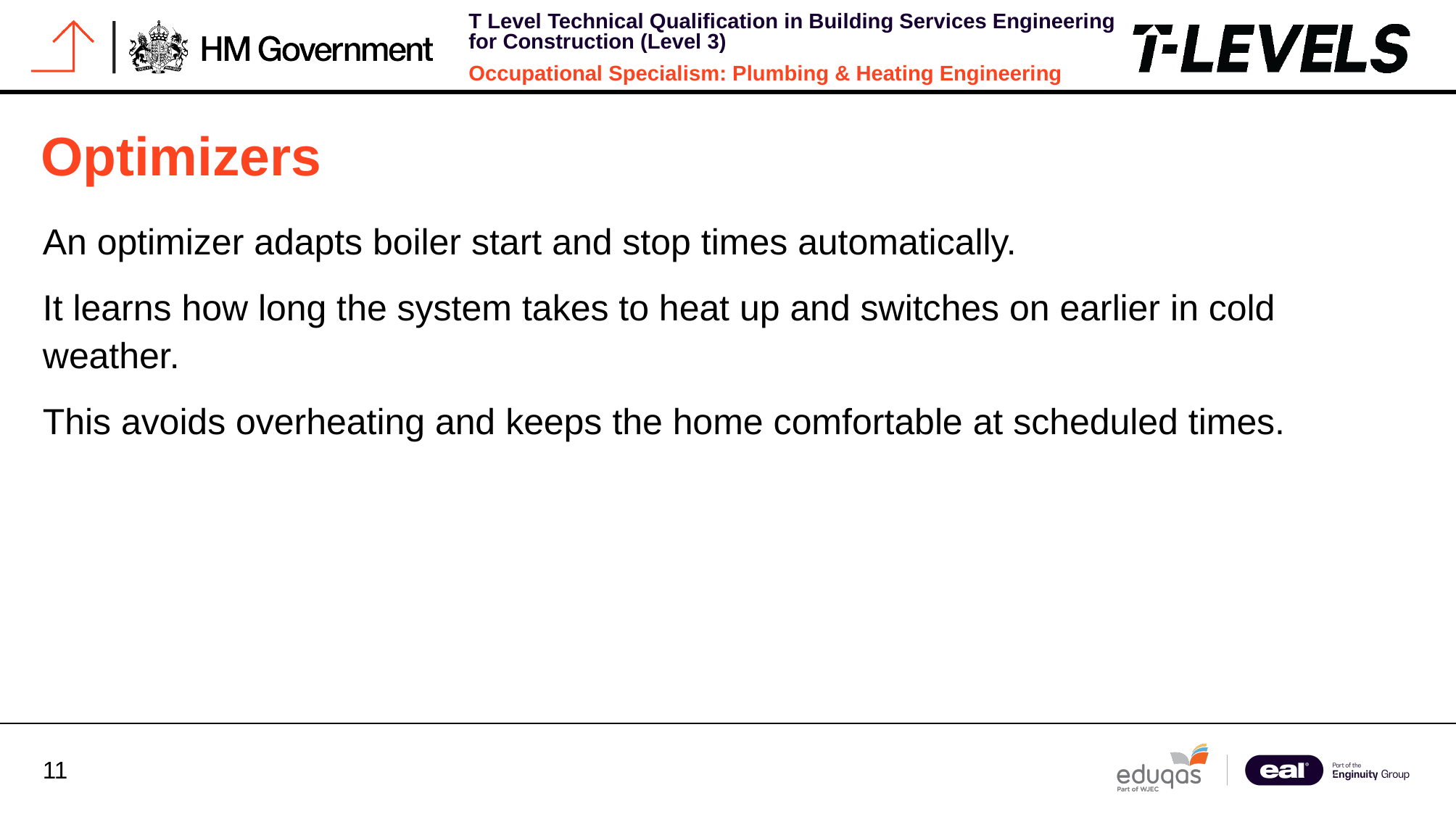

# Optimizers
An optimizer adapts boiler start and stop times automatically.
It learns how long the system takes to heat up and switches on earlier in cold weather.
This avoids overheating and keeps the home comfortable at scheduled times.